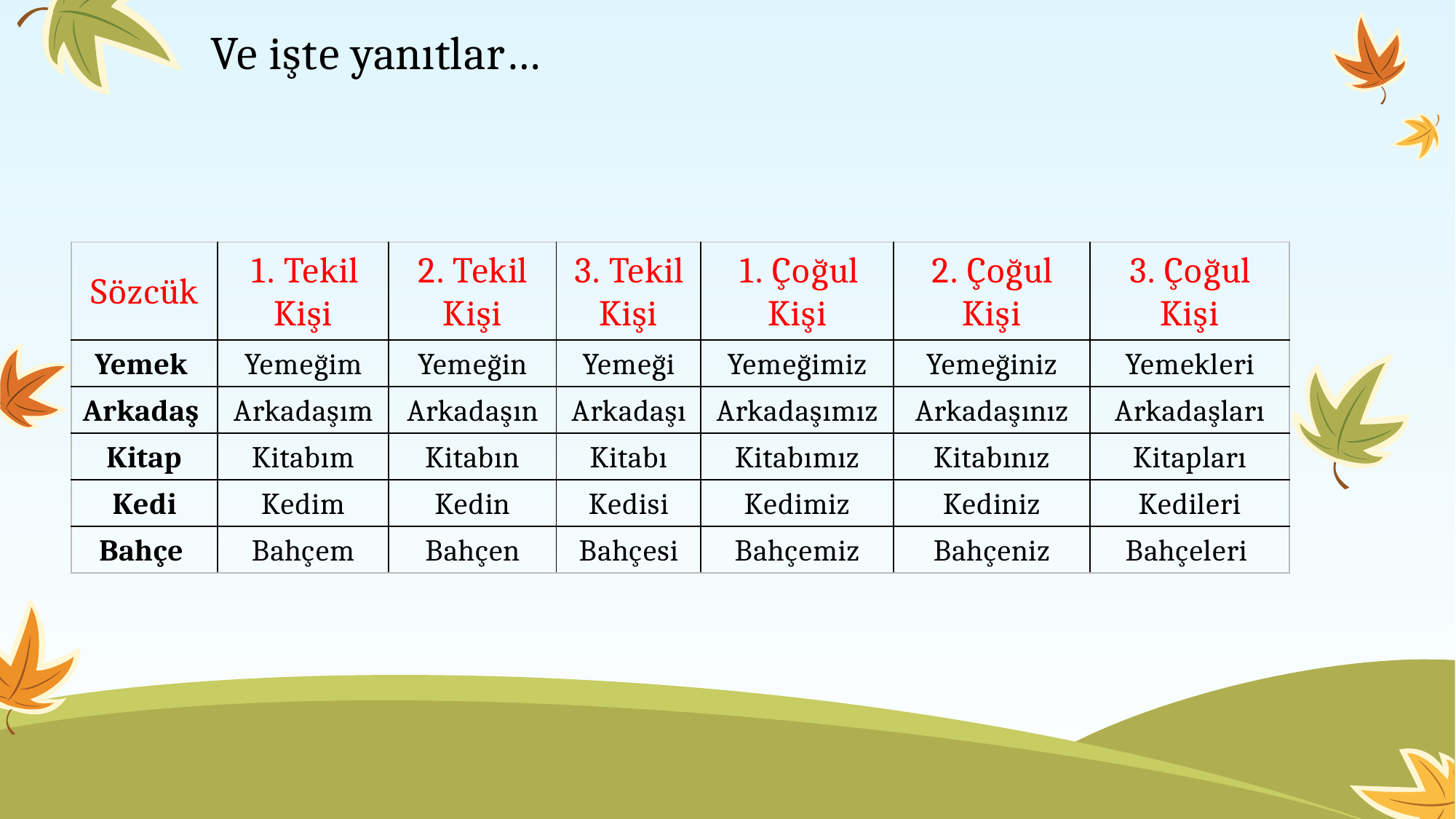

# Ve işte yanıtlar…
| Sözcük | 1. Tekil Kişi | 2. Tekil Kişi | 3. Tekil Kişi | 1. Çoğul Kişi | 2. Çoğul Kişi | 3. Çoğul Kişi |
| --- | --- | --- | --- | --- | --- | --- |
| Yemek | Yemeğim | Yemeğin | Yemeği | Yemeğimiz | Yemeğiniz | Yemekleri |
| Arkadaş | Arkadaşım | Arkadaşın | Arkadaşı | Arkadaşımız | Arkadaşınız | Arkadaşları |
| Kitap | Kitabım | Kitabın | Kitabı | Kitabımız | Kitabınız | Kitapları |
| Kedi | Kedim | Kedin | Kedisi | Kedimiz | Kediniz | Kedileri |
| Bahçe | Bahçem | Bahçen | Bahçesi | Bahçemiz | Bahçeniz | Bahçeleri |